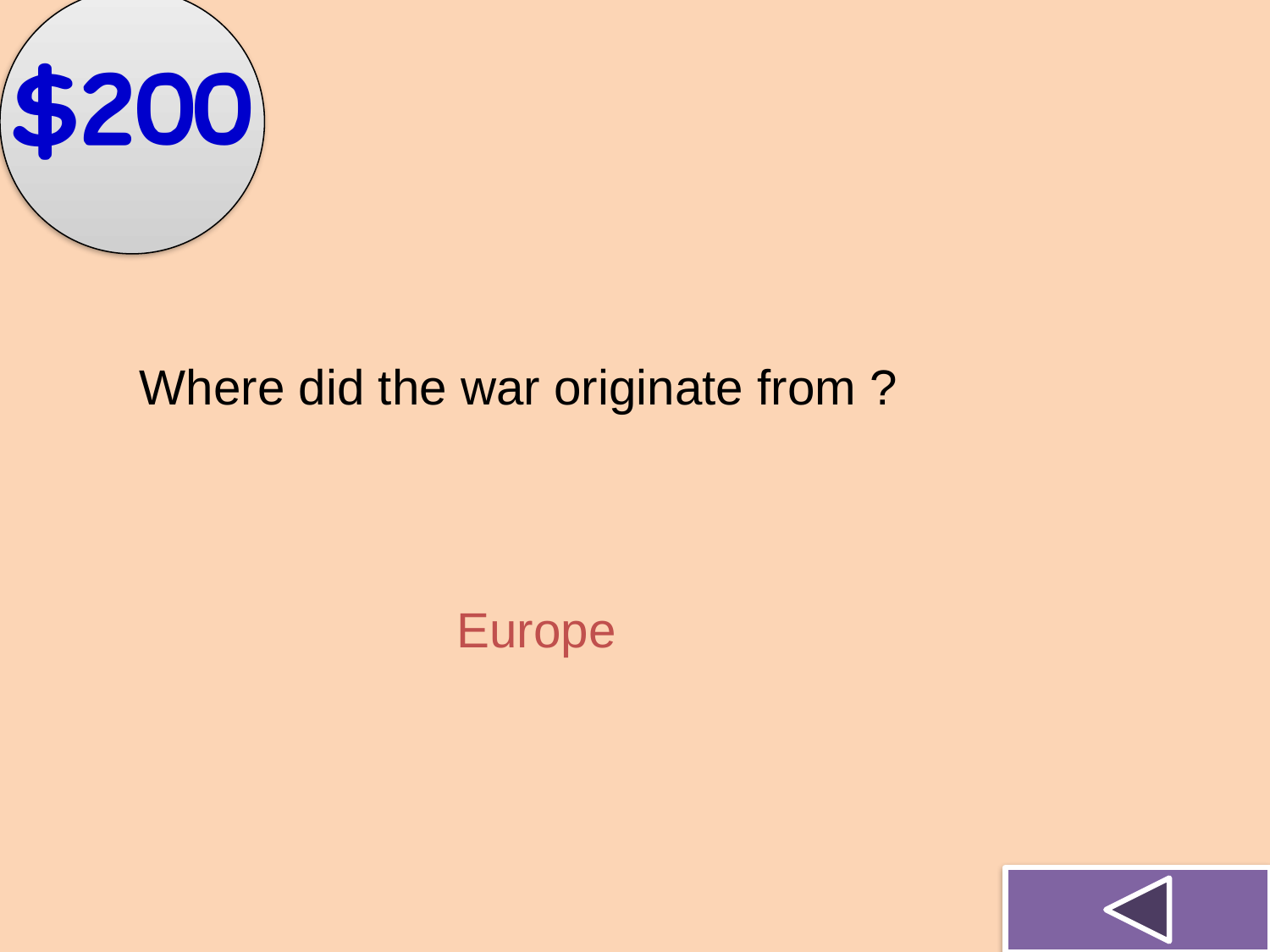

$200
Where did the war originate from ?
Europe